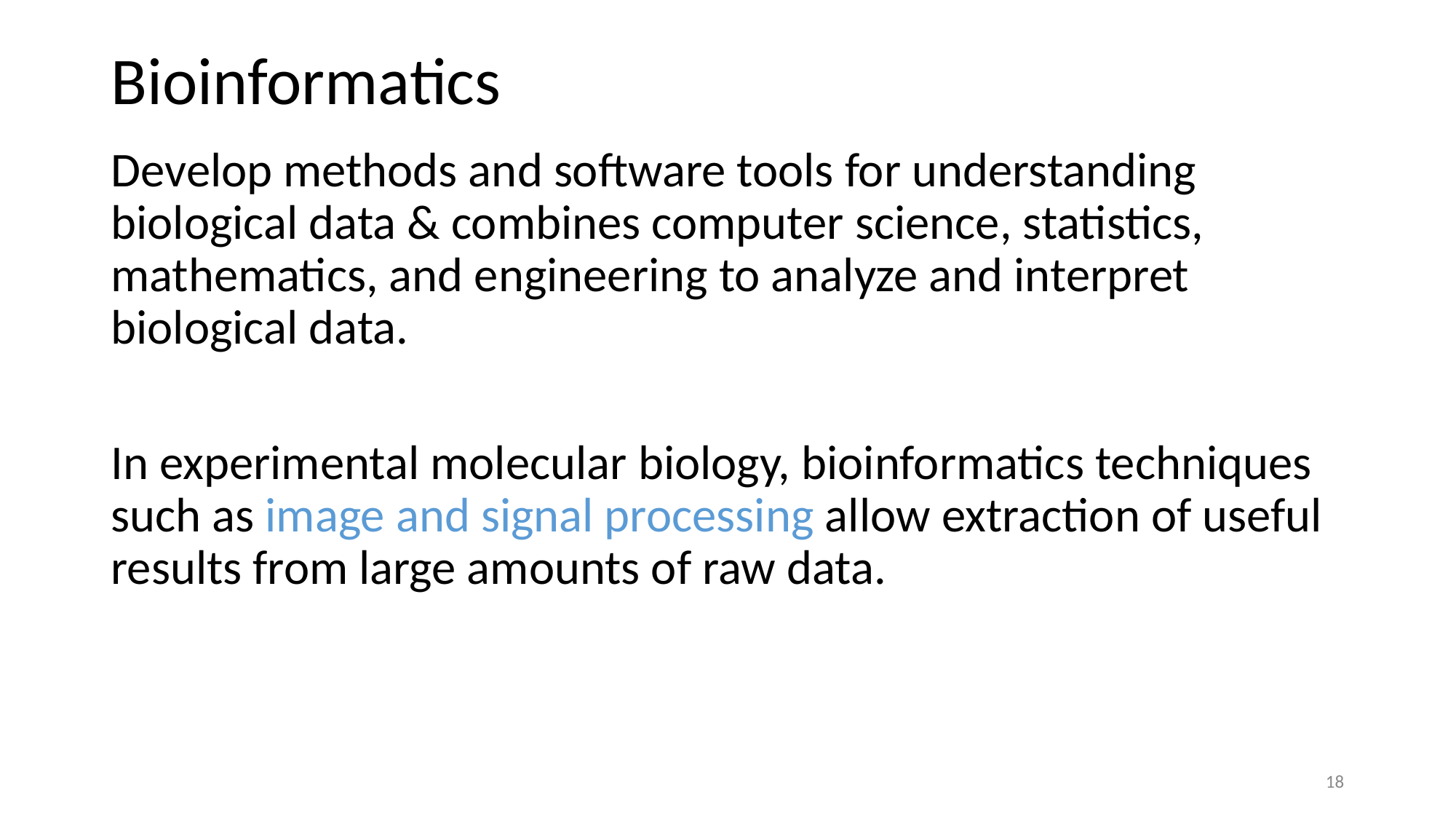

# Bioinformatics
Develop methods and software tools for understanding biological data & combines computer science, statistics, mathematics, and engineering to analyze and interpret biological data.

In experimental molecular biology, bioinformatics techniques such as image and signal processing allow extraction of useful results from large amounts of raw data.

18